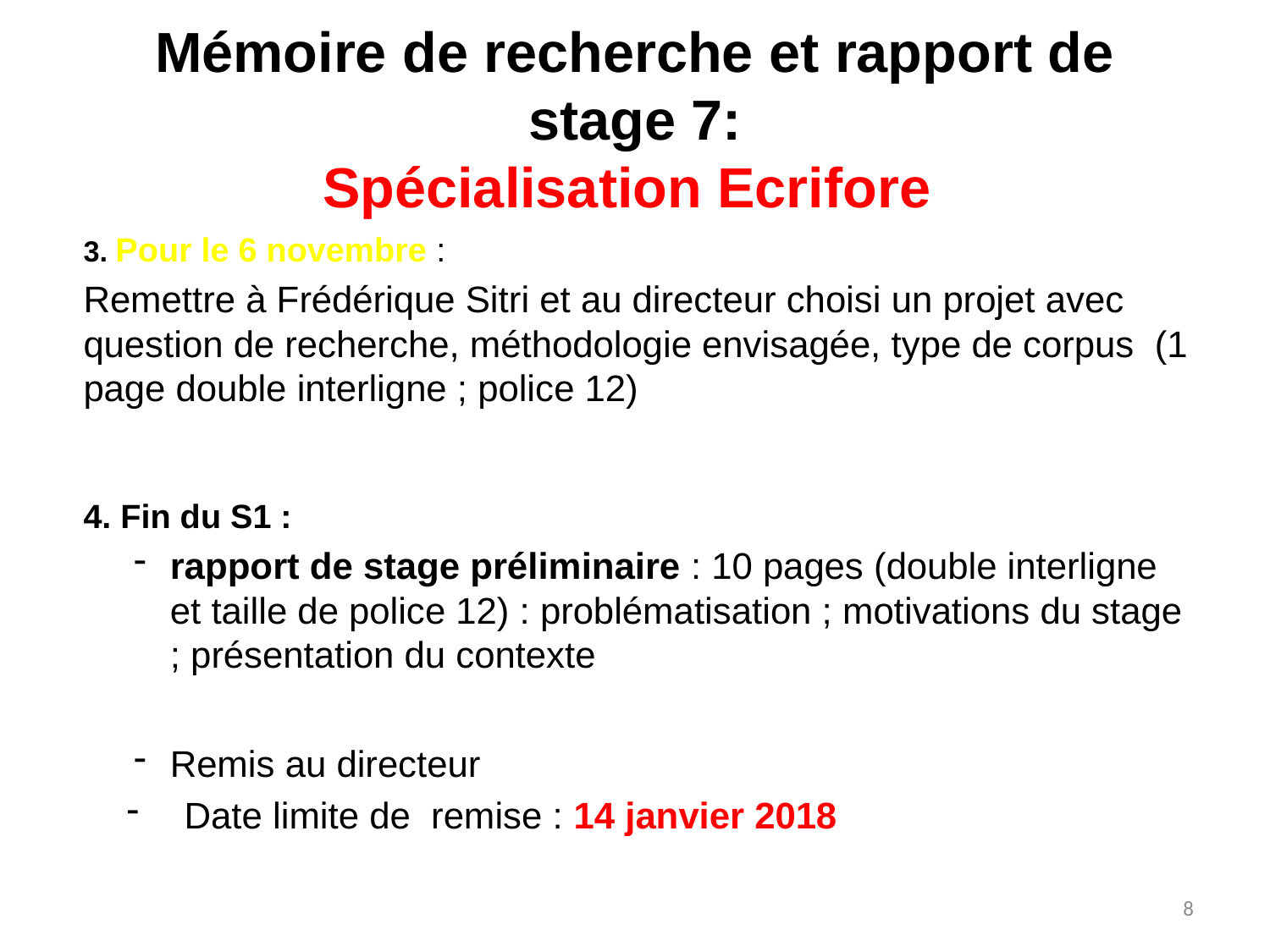

# Mémoire de recherche et rapport de stage 7: Spécialisation Ecrifore
3. Pour le 6 novembre :
Remettre à Frédérique Sitri et au directeur choisi un projet avec question de recherche, méthodologie envisagée, type de corpus  (1 page double interligne ; police 12)

4. Fin du S1 :
rapport de stage préliminaire : 10 pages (double interligne et taille de police 12) : problématisation ; motivations du stage ; présentation du contexte

Remis au directeur
Date limite de  remise : 14 janvier 2018
8